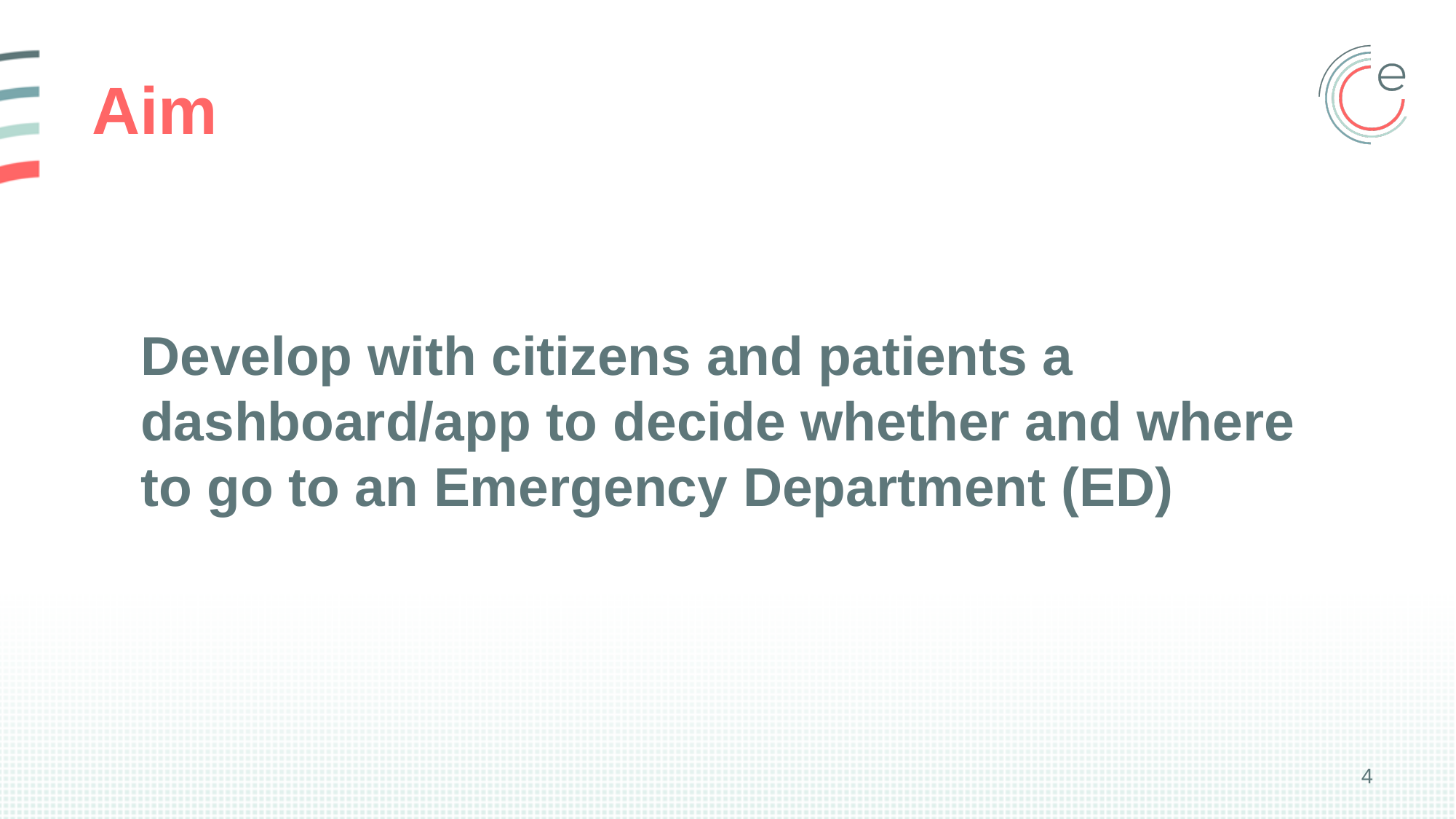

# Aim
Develop with citizens and patients a dashboard/app to decide whether and where to go to an Emergency Department (ED)